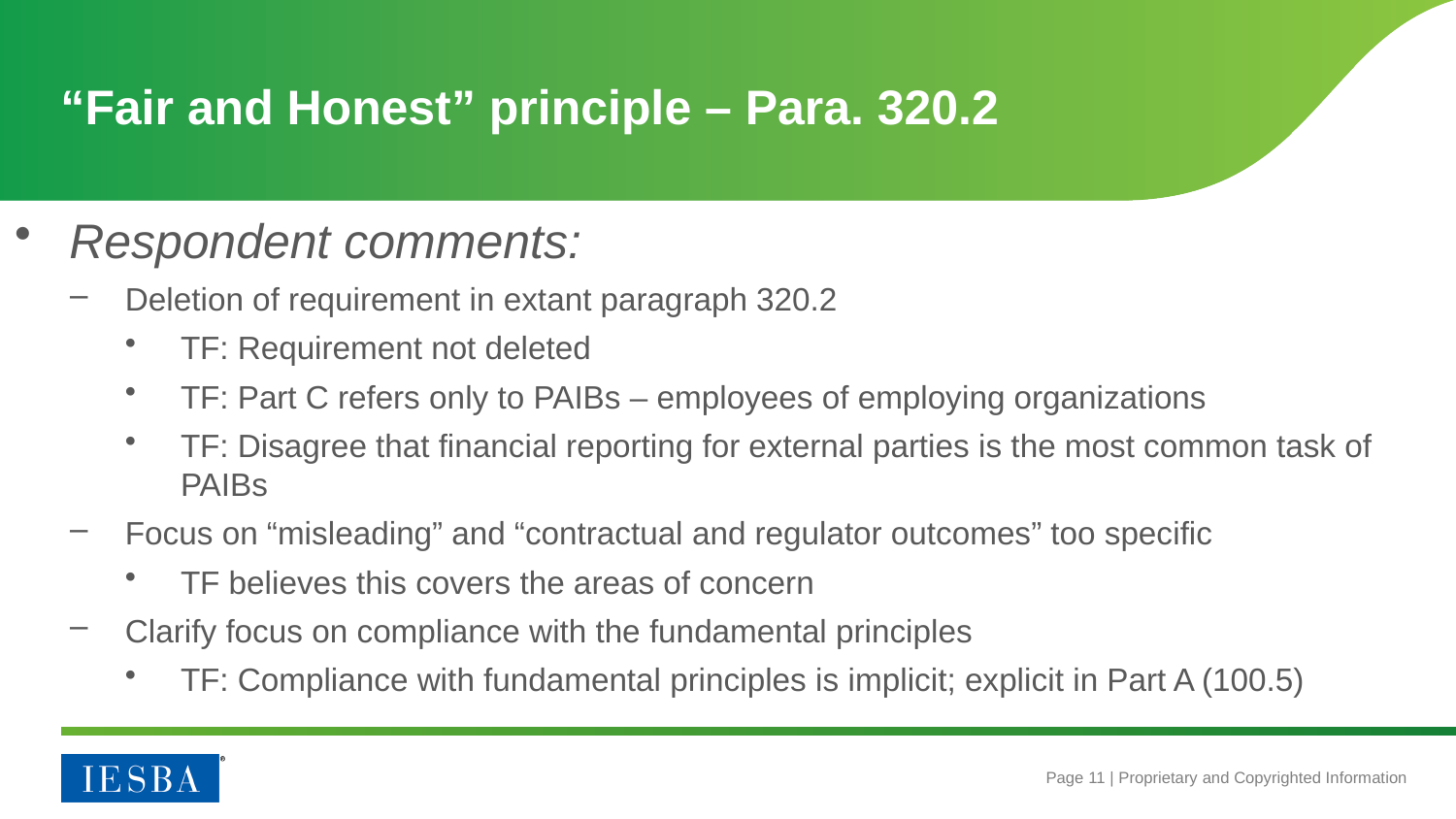

# “Fair and Honest” principle – Para. 320.2
Respondent comments:
Deletion of requirement in extant paragraph 320.2
TF: Requirement not deleted
TF: Part C refers only to PAIBs – employees of employing organizations
TF: Disagree that financial reporting for external parties is the most common task of PAIBs
Focus on “misleading” and “contractual and regulator outcomes” too specific
TF believes this covers the areas of concern
Clarify focus on compliance with the fundamental principles
TF: Compliance with fundamental principles is implicit; explicit in Part A (100.5)